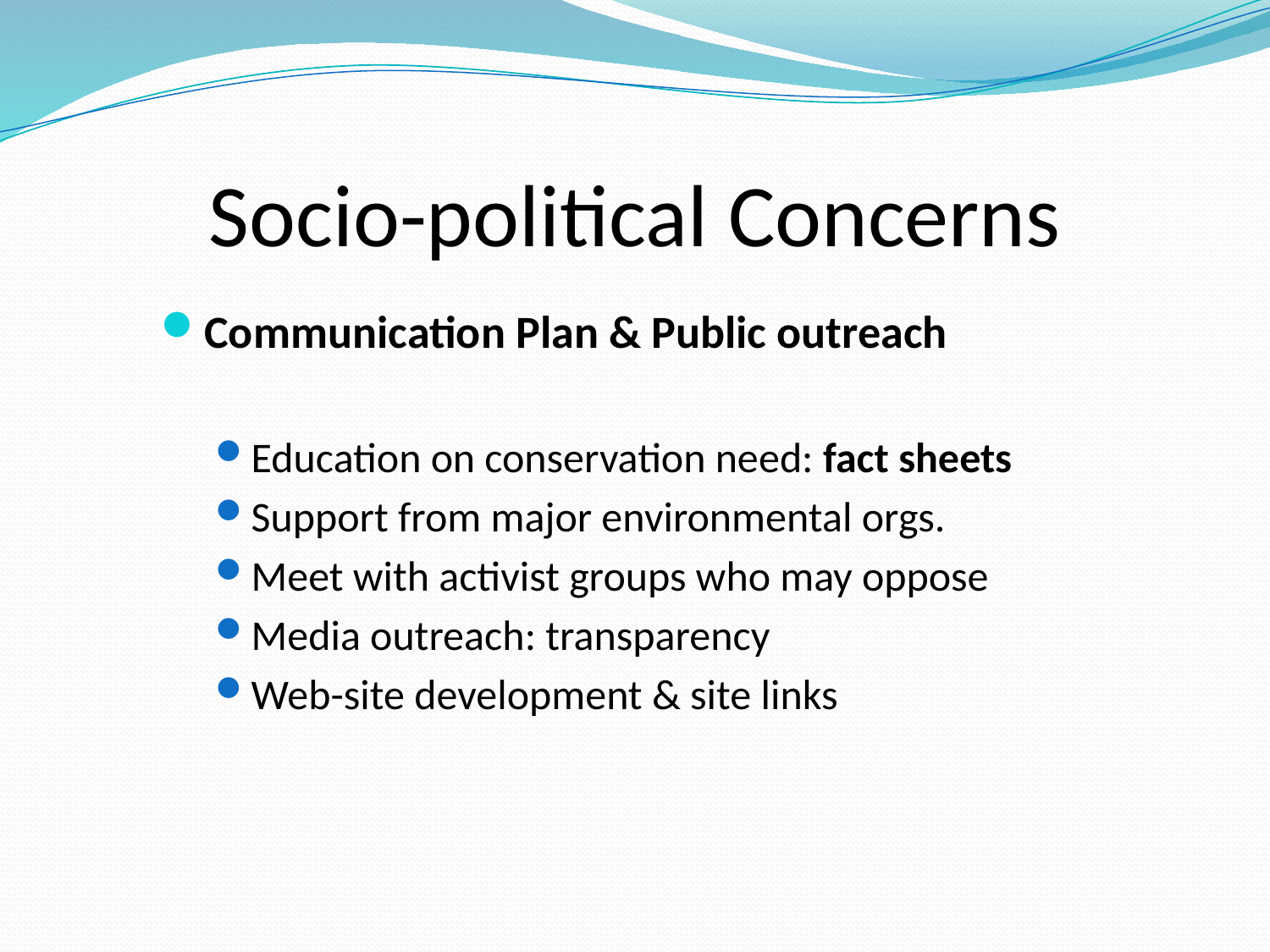

# Socio-political Concerns
Communication Plan & Public outreach

Education on conservation need: fact sheets
Support from major environmental orgs.
Meet with activist groups who may oppose
Media outreach: transparency
Web-site development & site links